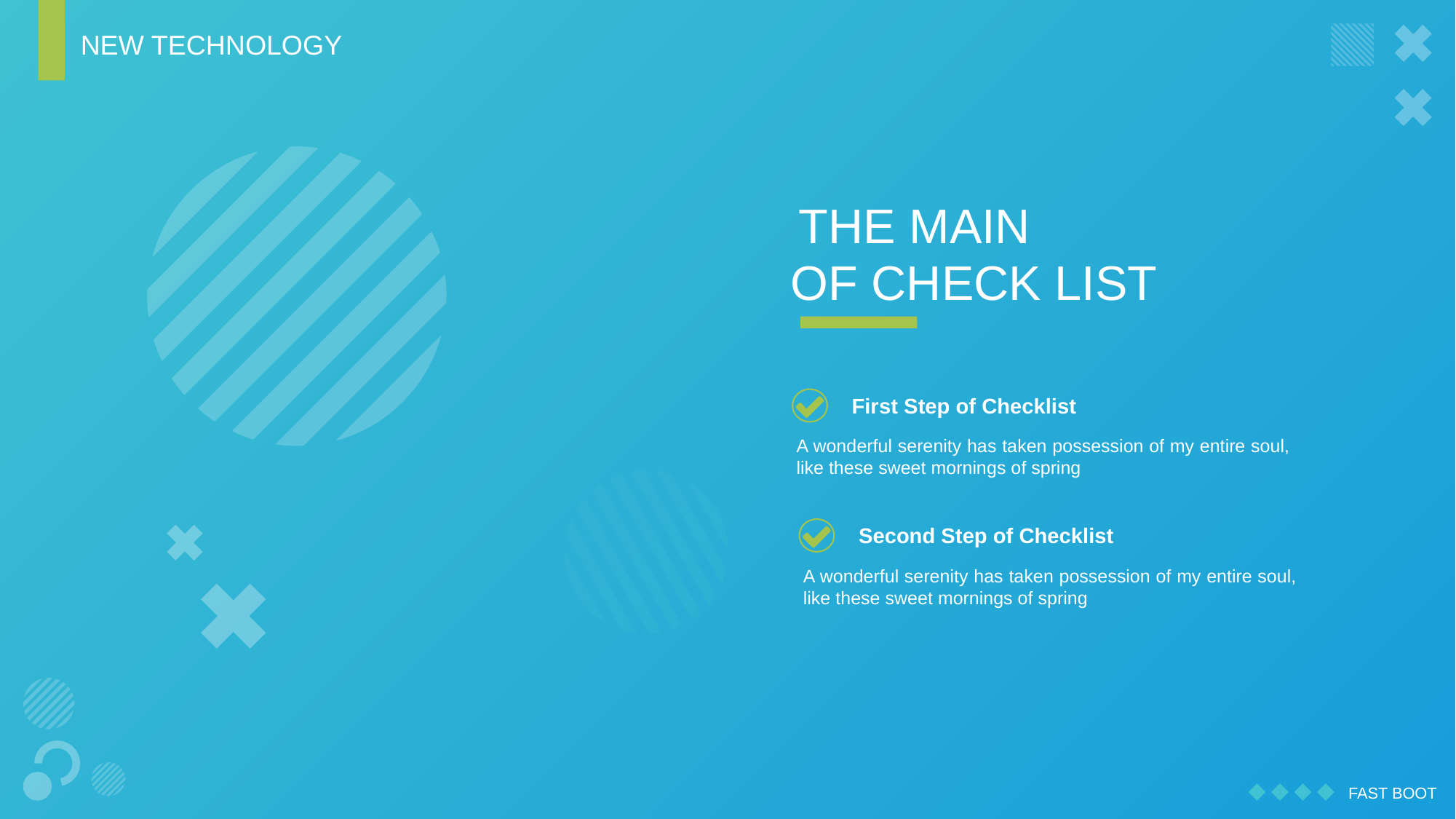

NEW TECHNOLOGY

THE MAIN
OF CHECK LIST

First Step of Checklist

A wonderful serenity has taken possession of my entire soul, like these sweet mornings of spring

Second Step of Checklist

A wonderful serenity has taken possession of my entire soul, like these sweet mornings of spring

FAST BOOT